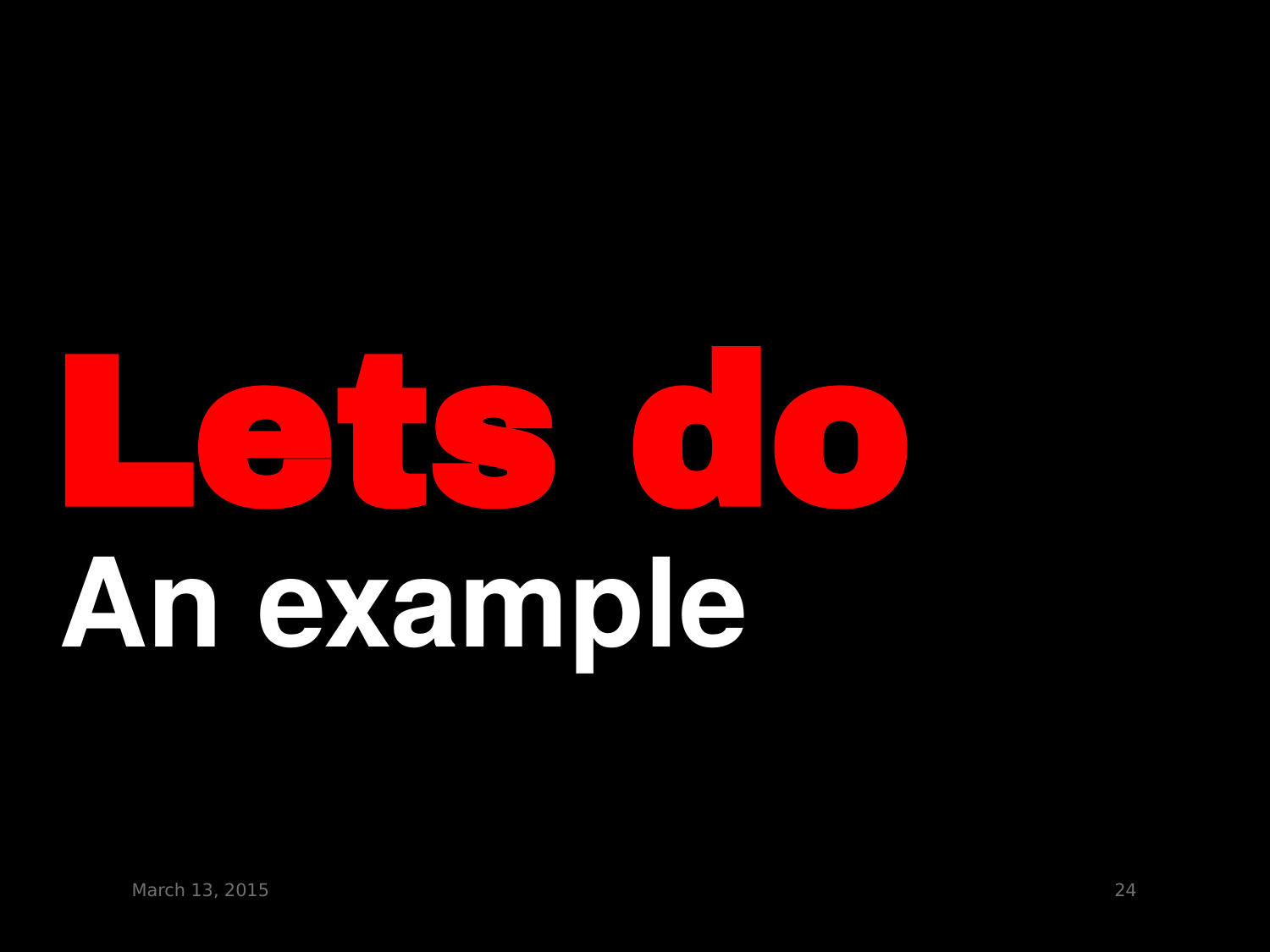

# Lets do
An example
March 13, 2015
24